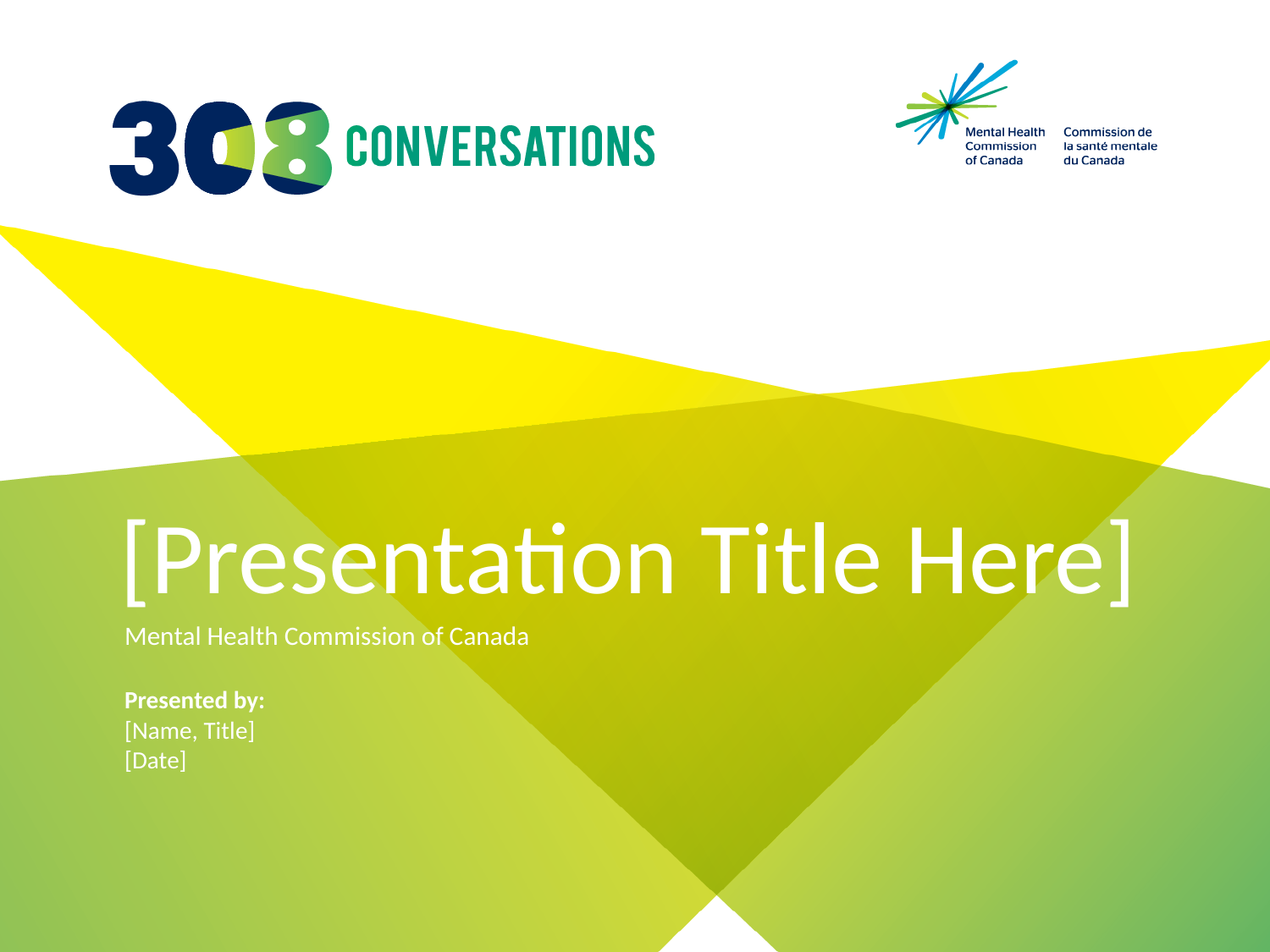

[Presentation Title Here]
Mental Health Commission of Canada
Presented by:
[Name, Title]
[Date]